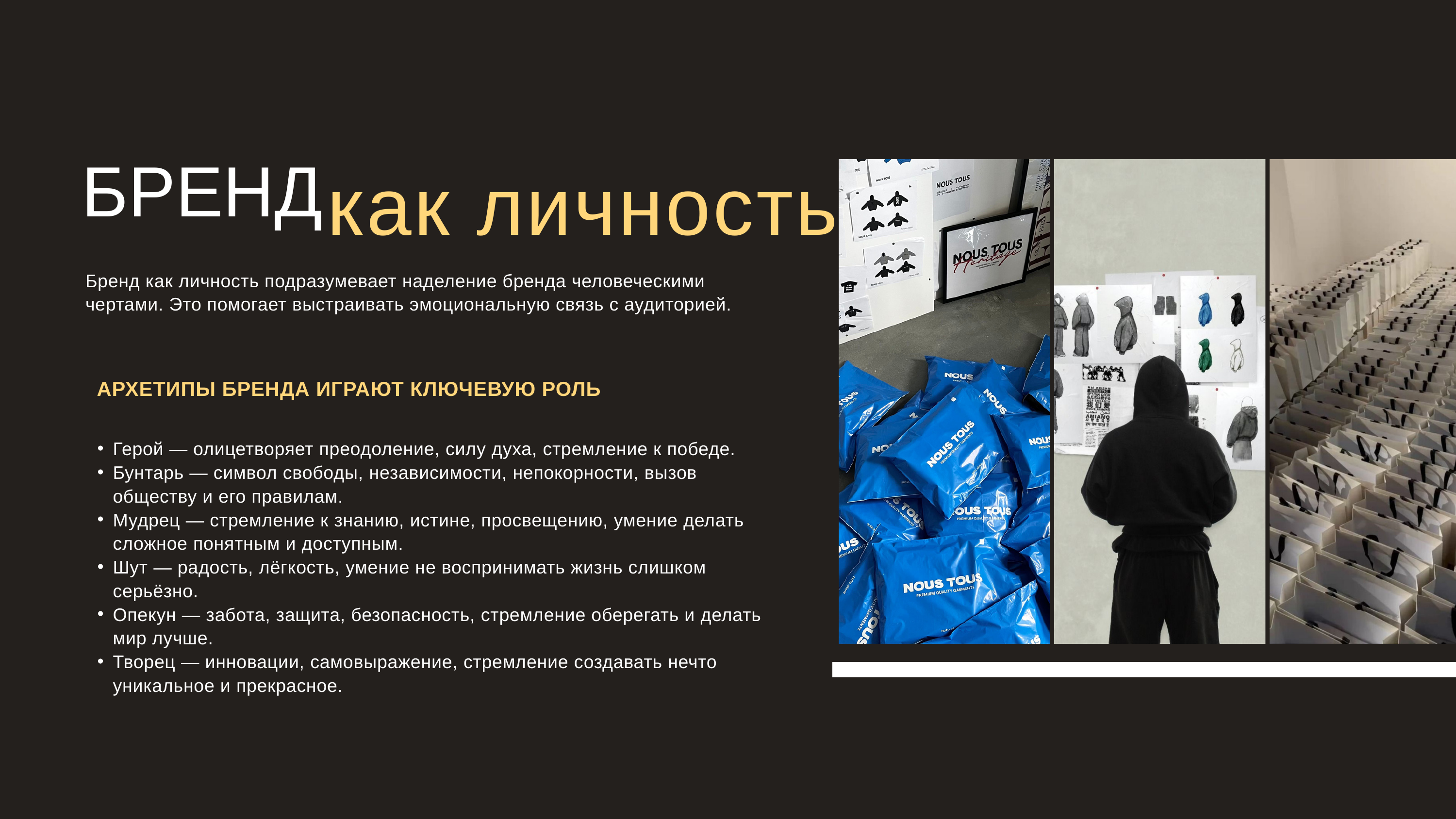

БРЕНД
как личность

Бренд как личность подразумевает наделение бренда человеческими чертами. Это помогает выстраивать эмоциональную связь с аудиторией.

АРХЕТИПЫ БРЕНДА ИГРАЮТ КЛЮЧЕВУЮ РОЛЬ

Герой — олицетворяет преодоление, силу духа, стремление к победе.
Бунтарь — символ свободы, независимости, непокорности, вызов обществу и его правилам.
Мудрец — стремление к знанию, истине, просвещению, умение делать сложное понятным и доступным.
Шут — радость, лёгкость, умение не воспринимать жизнь слишком серьёзно.
Опекун — забота, защита, безопасность, стремление оберегать и делать мир лучше.
Творец — инновации, самовыражение, стремление создавать нечто уникальное и прекрасное.